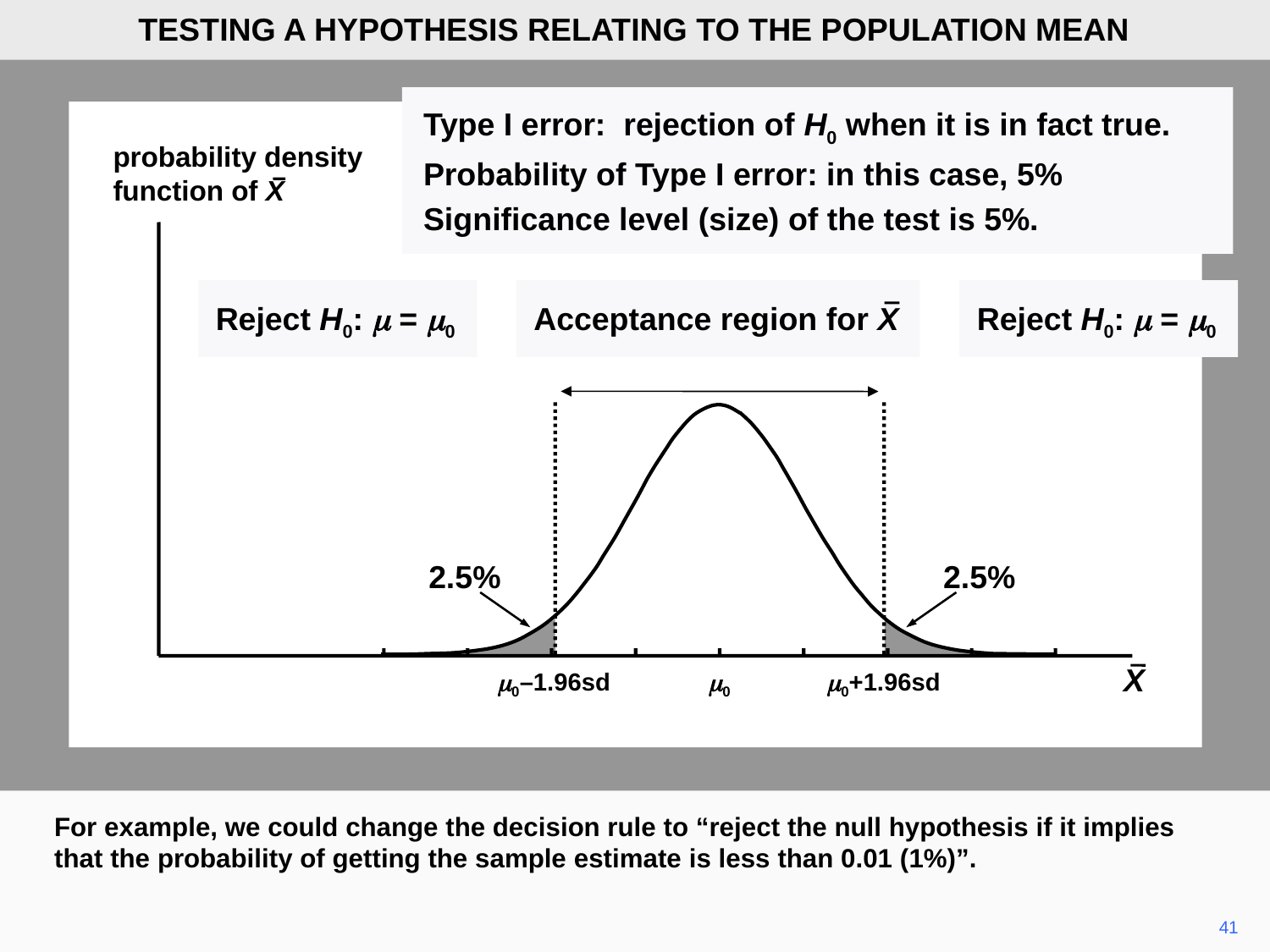

TESTING A HYPOTHESIS RELATING TO THE POPULATION MEAN

Type I error:  rejection of H0 when it is in fact true.
Probability of Type I error: in this case, 5%
Significance level (size) of the test is 5%.
probability density
function of X

Reject H0: μ = μ0
Acceptance region for X
Reject H0: μ = μ0

2.5%
2.5%

X

μ0–1.96sd
μ0
μ0+1.96sd

For example, we could change the decision rule to “reject the null hypothesis if it implies that the probability of getting the sample estimate is less than 0.01 (1%)”.
41